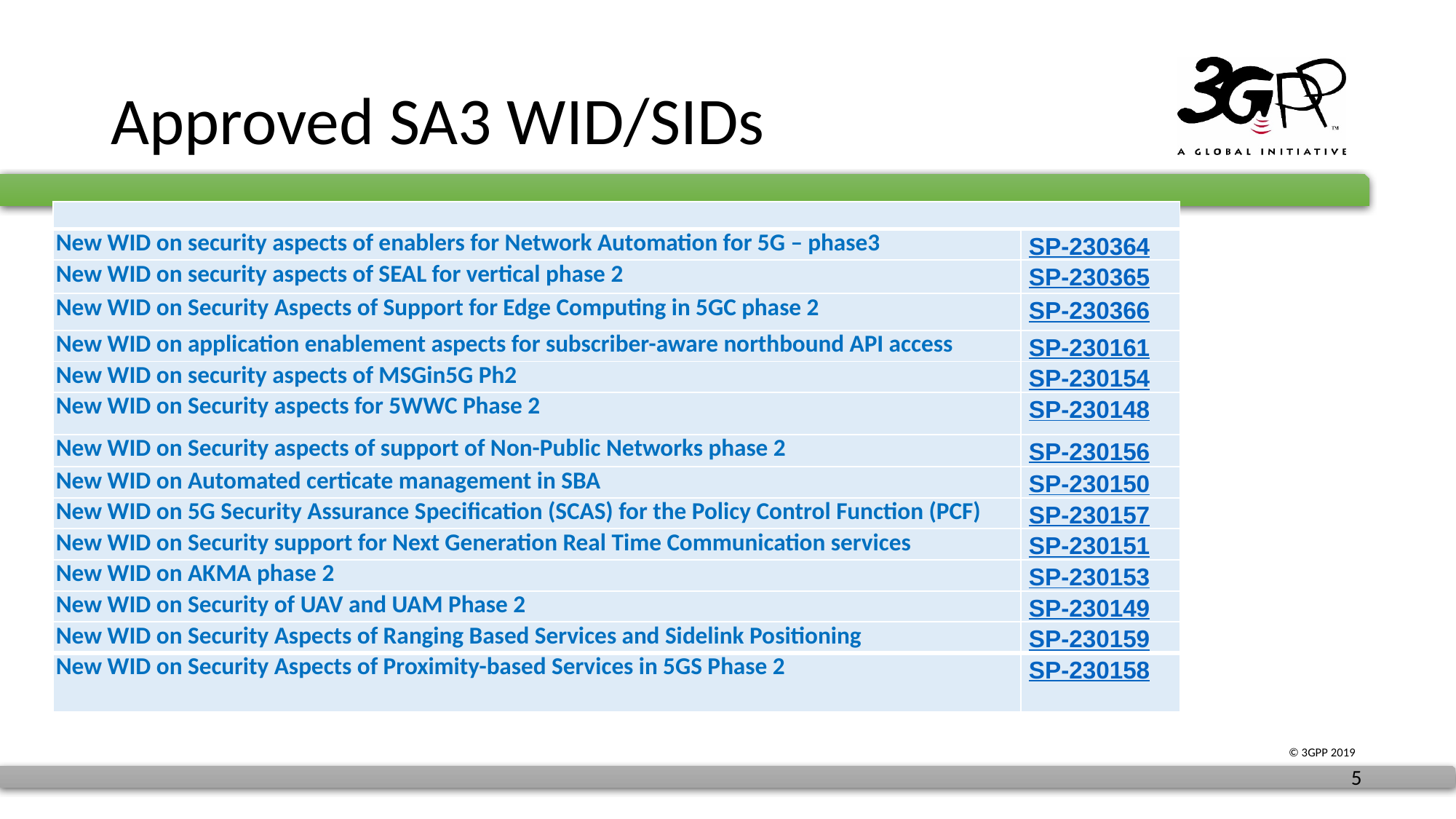

# Approved SA3 WID/SIDs
|  |  |
| --- | --- |
| New WID on security aspects of enablers for Network Automation for 5G – phase3 | SP-230364 |
| New WID on security aspects of SEAL for vertical phase 2 | SP-230365 |
| New WID on Security Aspects of Support for Edge Computing in 5GC phase 2 | SP-230366 |
| New WID on application enablement aspects for subscriber-aware northbound API access | SP-230161 |
| New WID on security aspects of MSGin5G Ph2 | SP-230154 |
| New WID on Security aspects for 5WWC Phase 2 | SP-230148 |
| New WID on Security aspects of support of Non-Public Networks phase 2 | SP-230156 |
| New WID on Automated certicate management in SBA | SP-230150 |
| New WID on 5G Security Assurance Specification (SCAS) for the Policy Control Function (PCF) | SP-230157 |
| New WID on Security support for Next Generation Real Time Communication services | SP-230151 |
| New WID on AKMA phase 2 | SP-230153 |
| New WID on Security of UAV and UAM Phase 2 | SP-230149 |
| New WID on Security Aspects of Ranging Based Services and Sidelink Positioning | SP-230159 |
| New WID on Security Aspects of Proximity-based Services in 5GS Phase 2 | SP-230158 |